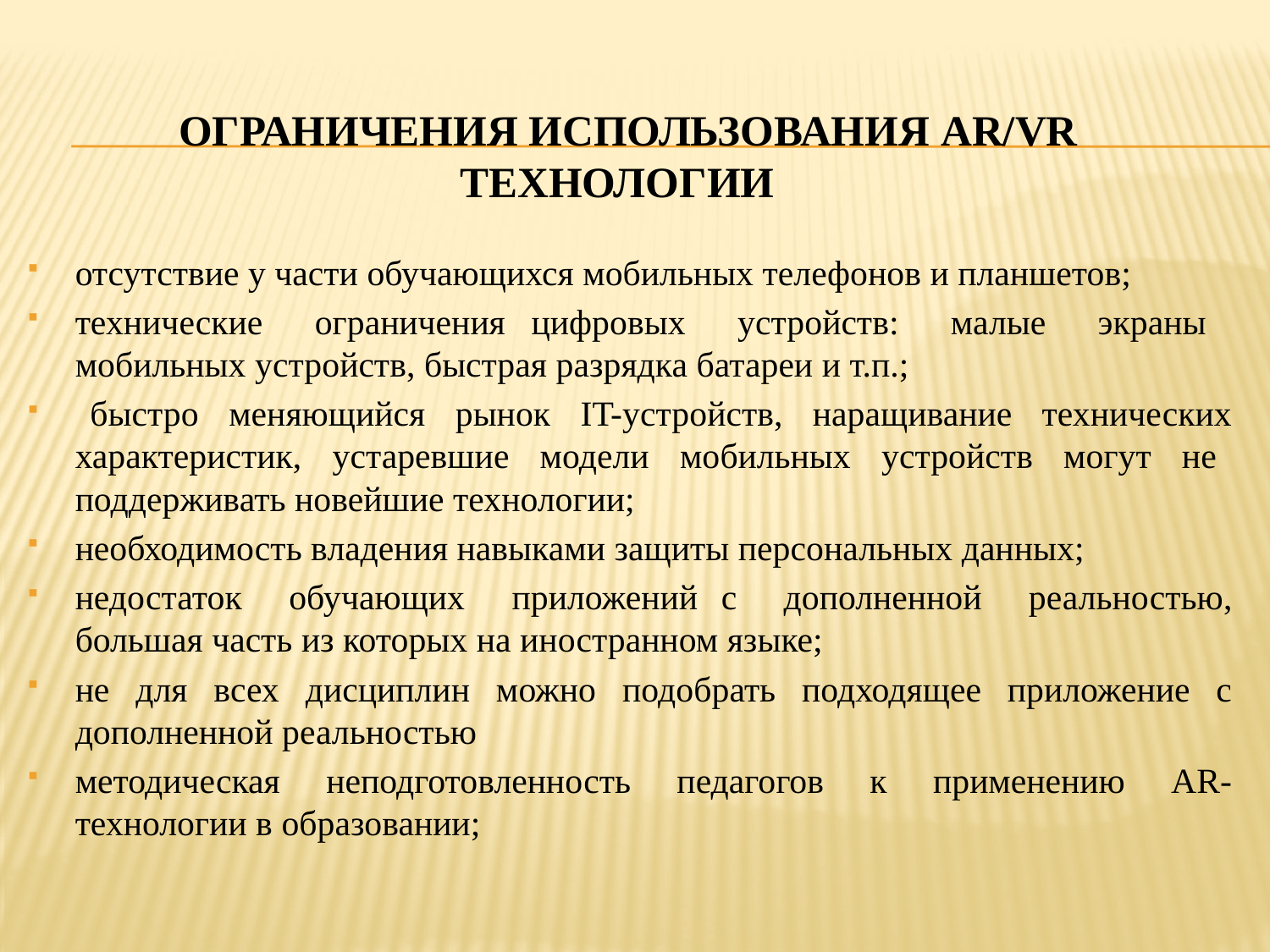

# Ограничения использования AR/VR технологии

отсутствие у части обучающихся мобильных телефонов и планшетов;
технические  ограничения цифровых  устройств:  малые  экраны  мобильных устройств, быстрая разрядка батареи и т.п.;
 быстро  меняющийся  рынок  IT-устройств,  наращивание  технических характеристик,  устаревшие  модели  мобильных  устройств  могут  не  поддерживать новейшие технологии;
необходимость владения навыками защиты персональных данных;
недостаток  обучающих  приложений с  дополненной  реальностью, большая часть из которых на иностранном языке;
не  для  всех  дисциплин  можно  подобрать  подходящее  приложение  с дополненной реальностью
методическая  неподготовленность  педагогов  к  применению  AR-технологии в образовании;